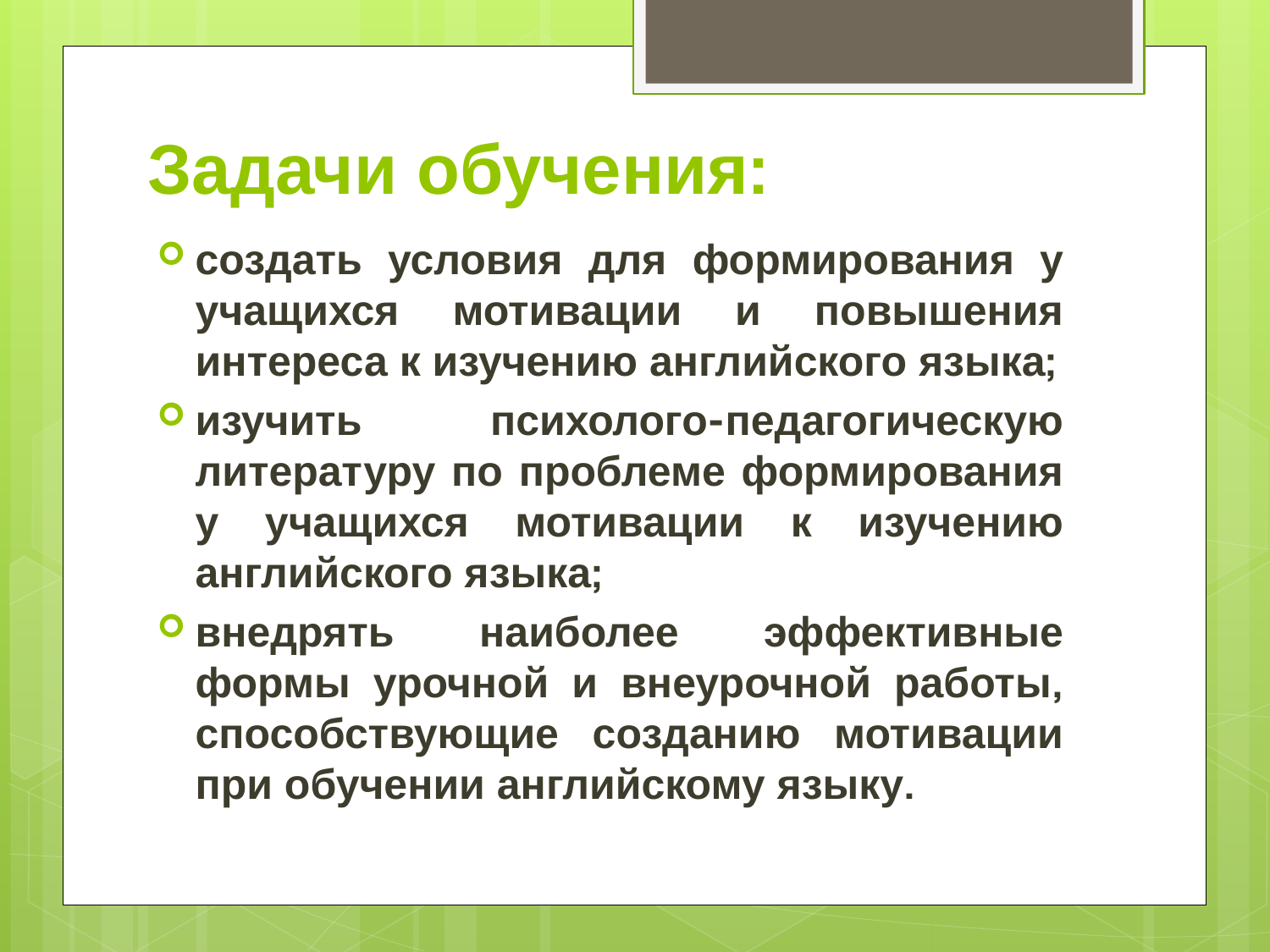

# Задачи обучения:
создать условия для формирования у учащихся мотивации и повышения интереса к изучению английского языка;
изучить психолого-педагогическую литературу по проблеме формирования у учащихся мотивации к изучению английского языка;
внедрять наиболее эффективные формы урочной и внеурочной работы, способствующие созданию мотивации при обучении английскому языку.